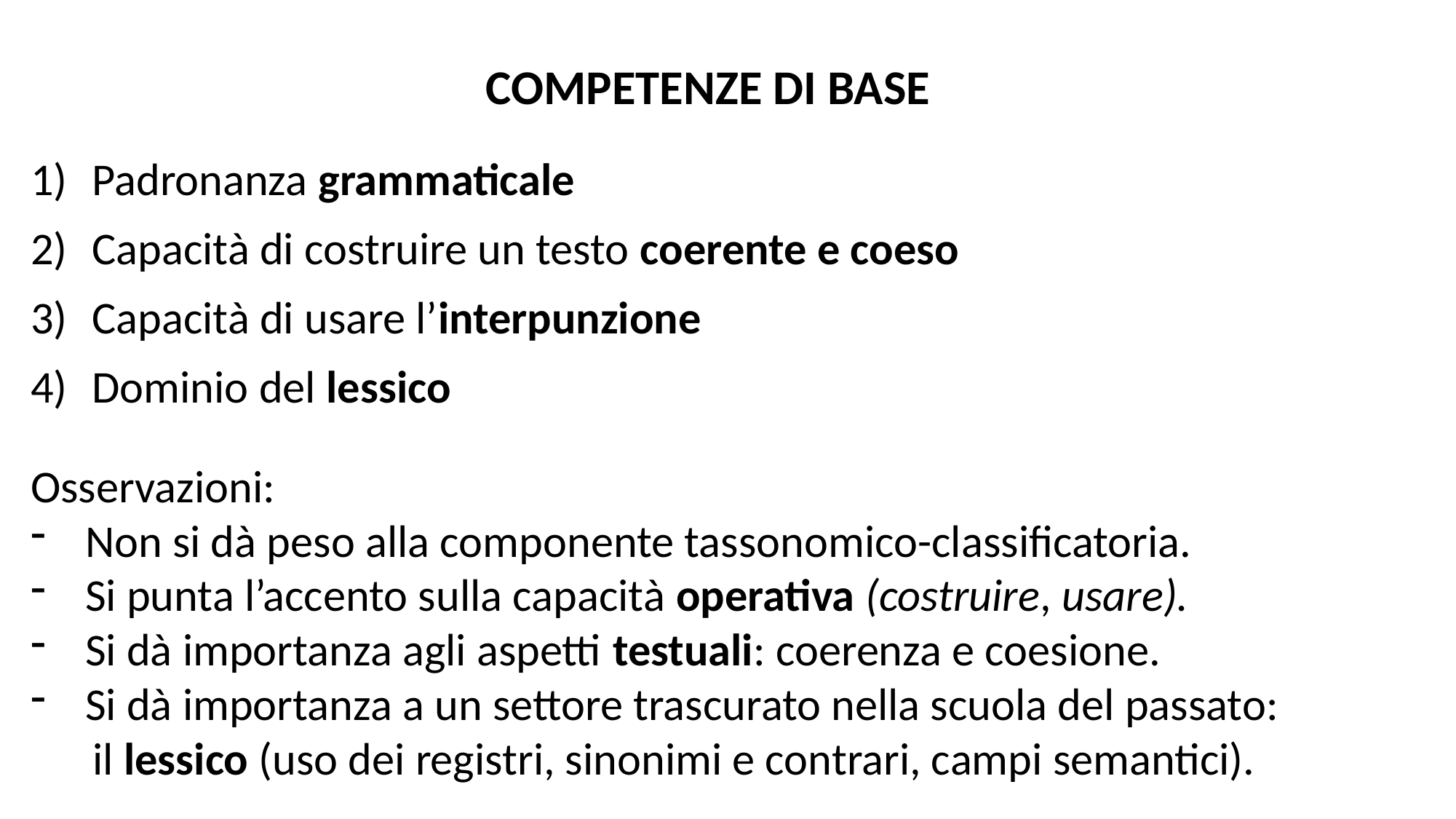

COMPETENZE DI BASE

Padronanza grammaticale

Capacità di costruire un testo coerente e coeso

Capacità di usare l’interpunzione

Dominio del lessico
Osservazioni:
Non si dà peso alla componente tassonomico-classificatoria.
Si punta l’accento sulla capacità operativa (costruire, usare).
Si dà importanza agli aspetti testuali: coerenza e coesione.
Si dà importanza a un settore trascurato nella scuola del passato:
      il lessico (uso dei registri, sinonimi e contrari, campi semantici).